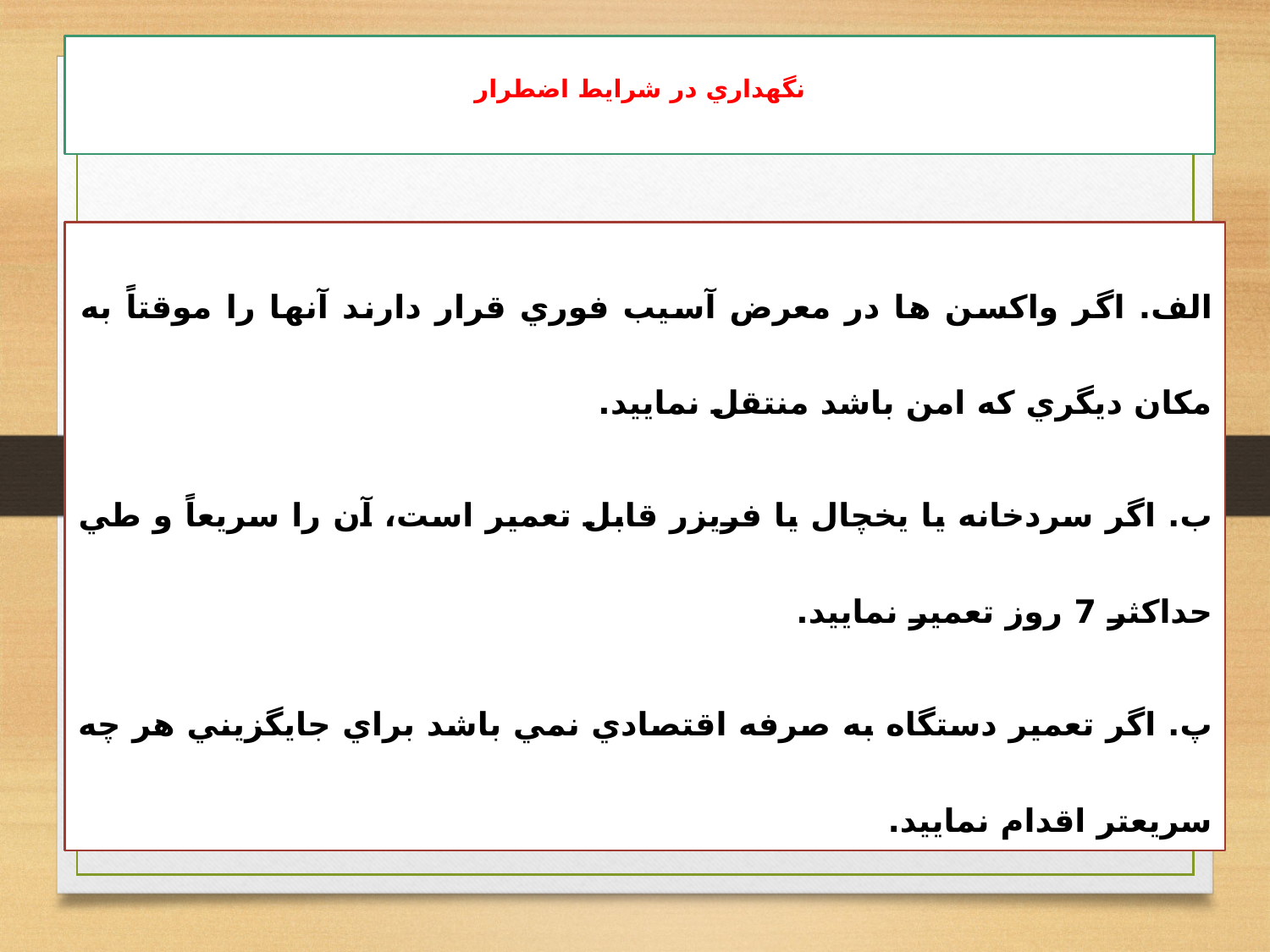

# نگهداري در شرايط اضطرار
الف. اگر واكسن ها در معرض آسيب فوري قرار دارند آنها را موقتاً به مكان ديگري كه امن باشد منتقل نماييد.
ب. اگر سردخانه يا يخچال يا فريزر قابل تعمير است، آن را سريعاً و طي حداكثر 7 روز تعمير نماييد.
پ. اگر تعمير دستگاه به صرفه اقتصادي نمي باشد براي جايگزيني هر چه سريعتر اقدام نماييد.